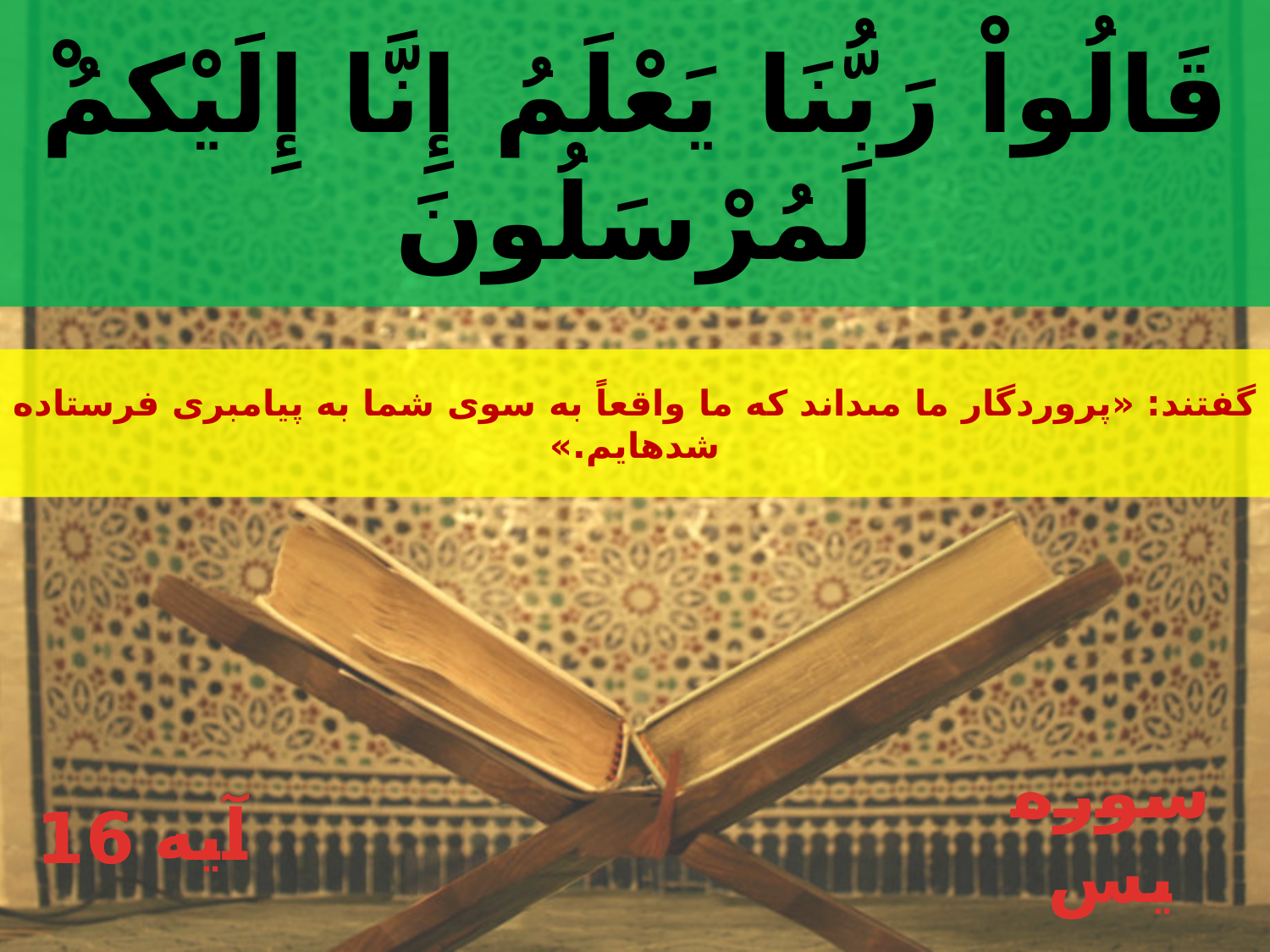

قَالُواْ رَبُّنَا يَعْلَمُ إِنَّا إِلَيْكمُ‏ْ لَمُرْسَلُونَ
گفتند: «پروردگار ما مى‏داند كه ما واقعاً به سوى شما به پيامبرى فرستاده شده‏ايم.»
16